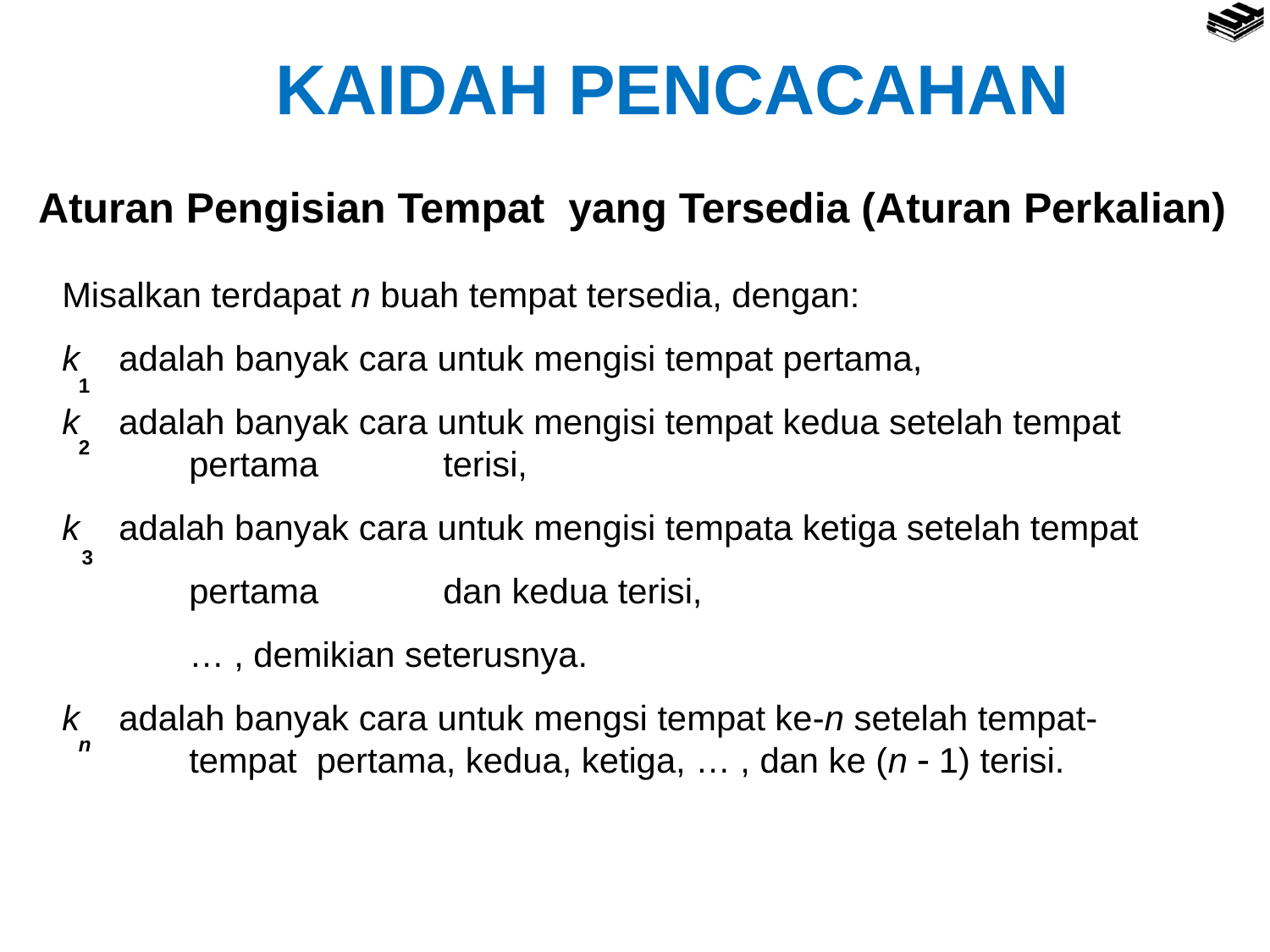

KAIDAH PENCACAHAN
Aturan Pengisian Tempat  yang Tersedia (Aturan Perkalian)
Misalkan terdapat n buah tempat tersedia, dengan:
k    adalah banyak cara untuk mengisi tempat pertama,
k    adalah banyak cara untuk mengisi tempat kedua setelah tempat 	pertama 	terisi,
k    adalah banyak cara untuk mengisi tempata ketiga setelah tempat
	pertama 	dan kedua terisi,
	… , demikian seterusnya.
k    adalah banyak cara untuk mengsi tempat ke-n setelah tempat-	tempat  pertama, kedua, ketiga, … , dan ke (n − 1) terisi.

1
2
3
n